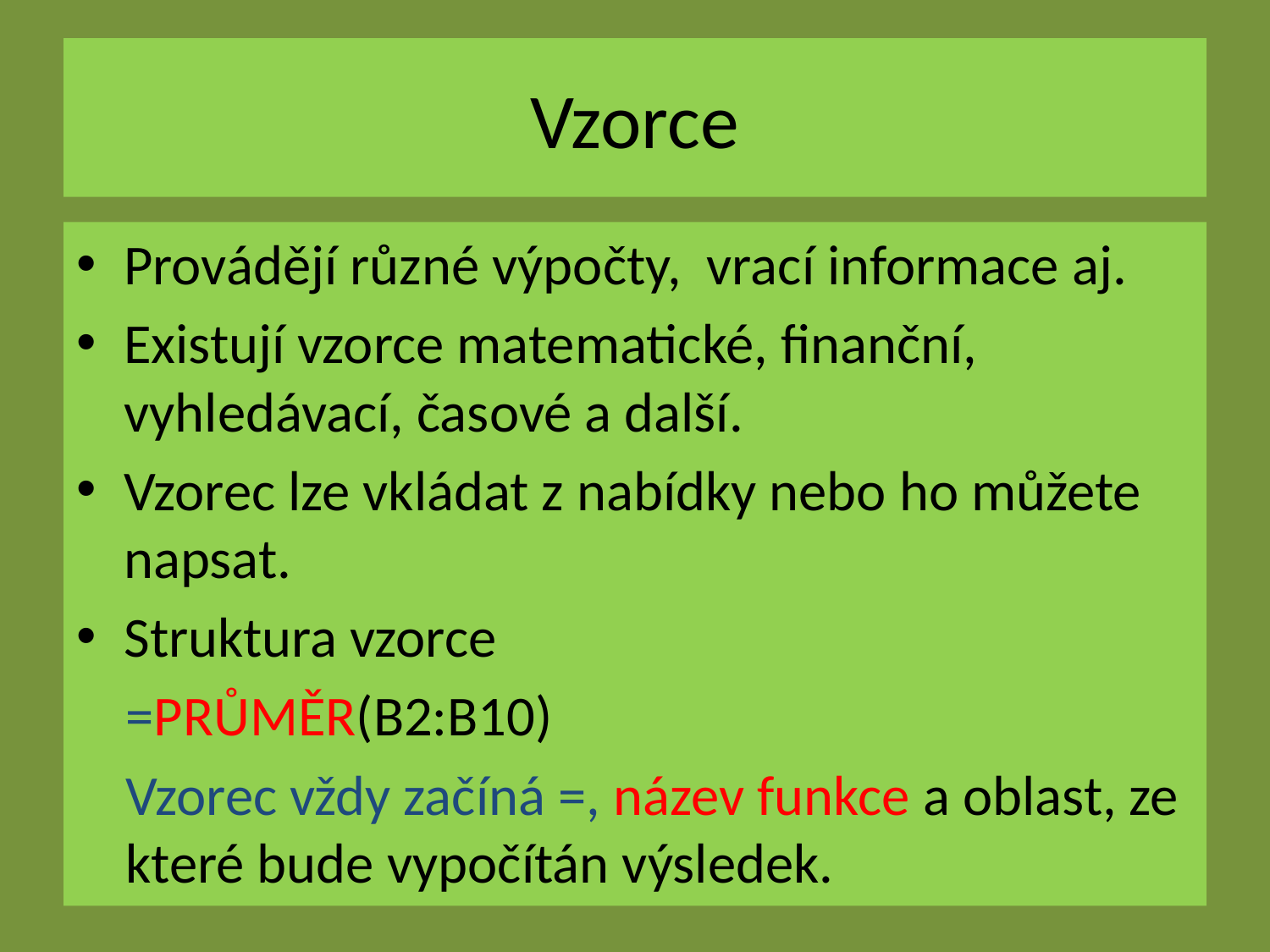

# Vzorce
Provádějí různé výpočty,  vrací informace aj.
Existují vzorce matematické, finanční, vyhledávací, časové a další.
Vzorec lze vkládat z nabídky nebo ho můžete napsat.
Struktura vzorce
=PRŮMĚR(B2:B10)
Vzorec vždy začíná =, název funkce a oblast, ze které bude vypočítán výsledek.